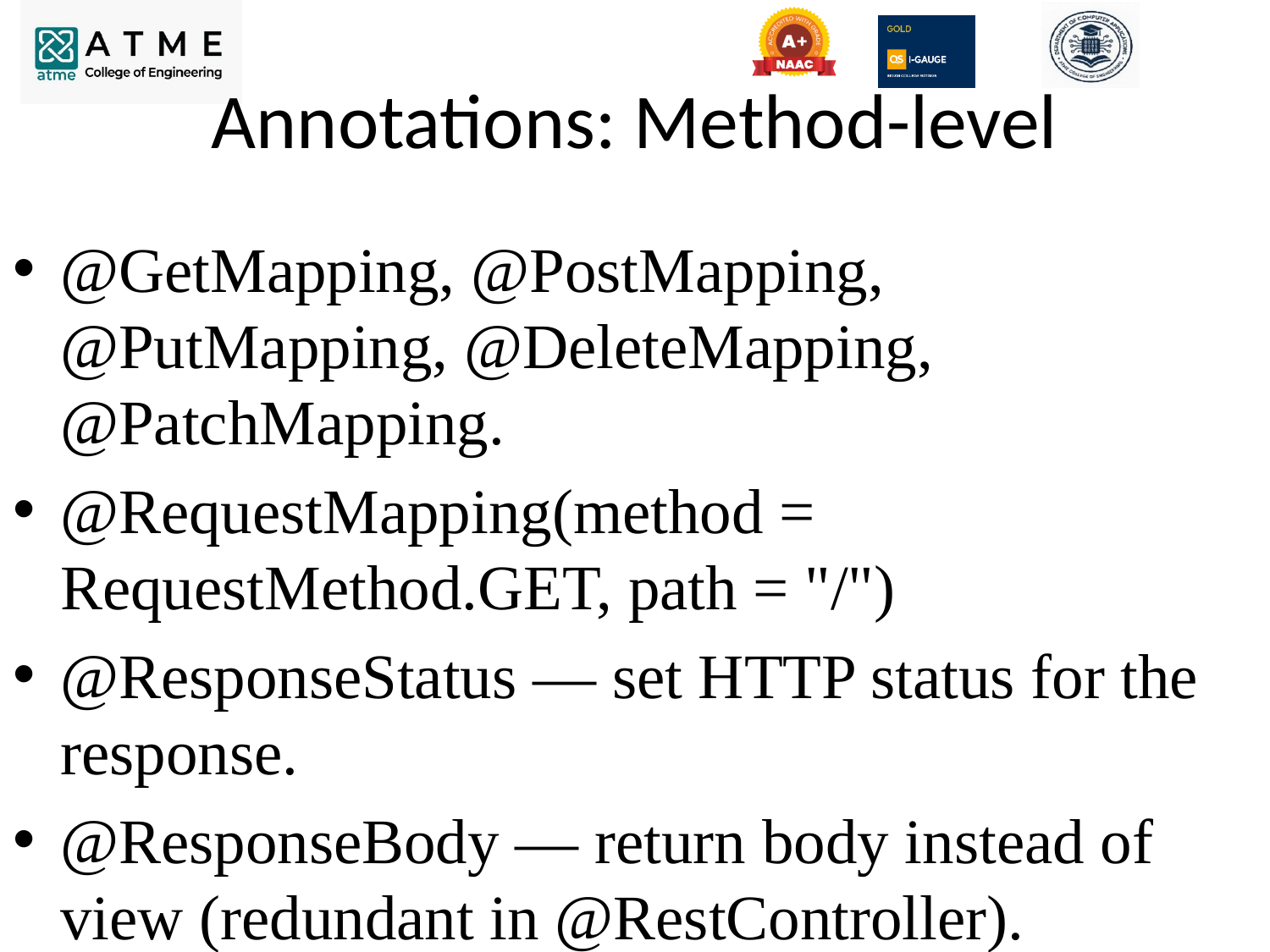

# Annotations: Method-level
@GetMapping, @PostMapping, @PutMapping, @DeleteMapping, @PatchMapping.
@RequestMapping(method = RequestMethod.GET, path = "/")
@ResponseStatus — set HTTP status for the response.
@ResponseBody — return body instead of view (redundant in @RestController).